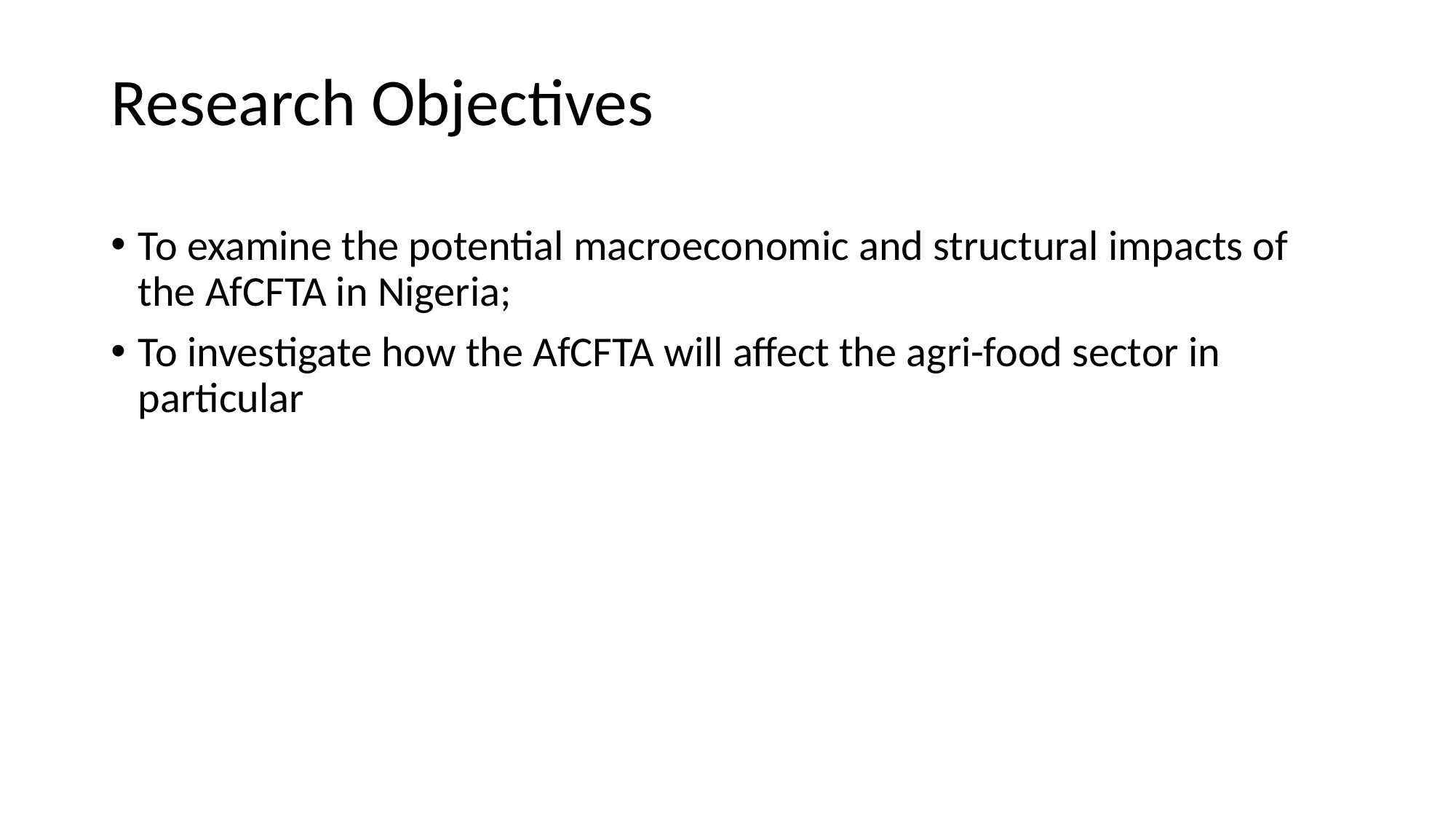

# Research Objectives
To examine the potential macroeconomic and structural impacts of the AfCFTA in Nigeria;
To investigate how the AfCFTA will affect the agri-food sector in particular